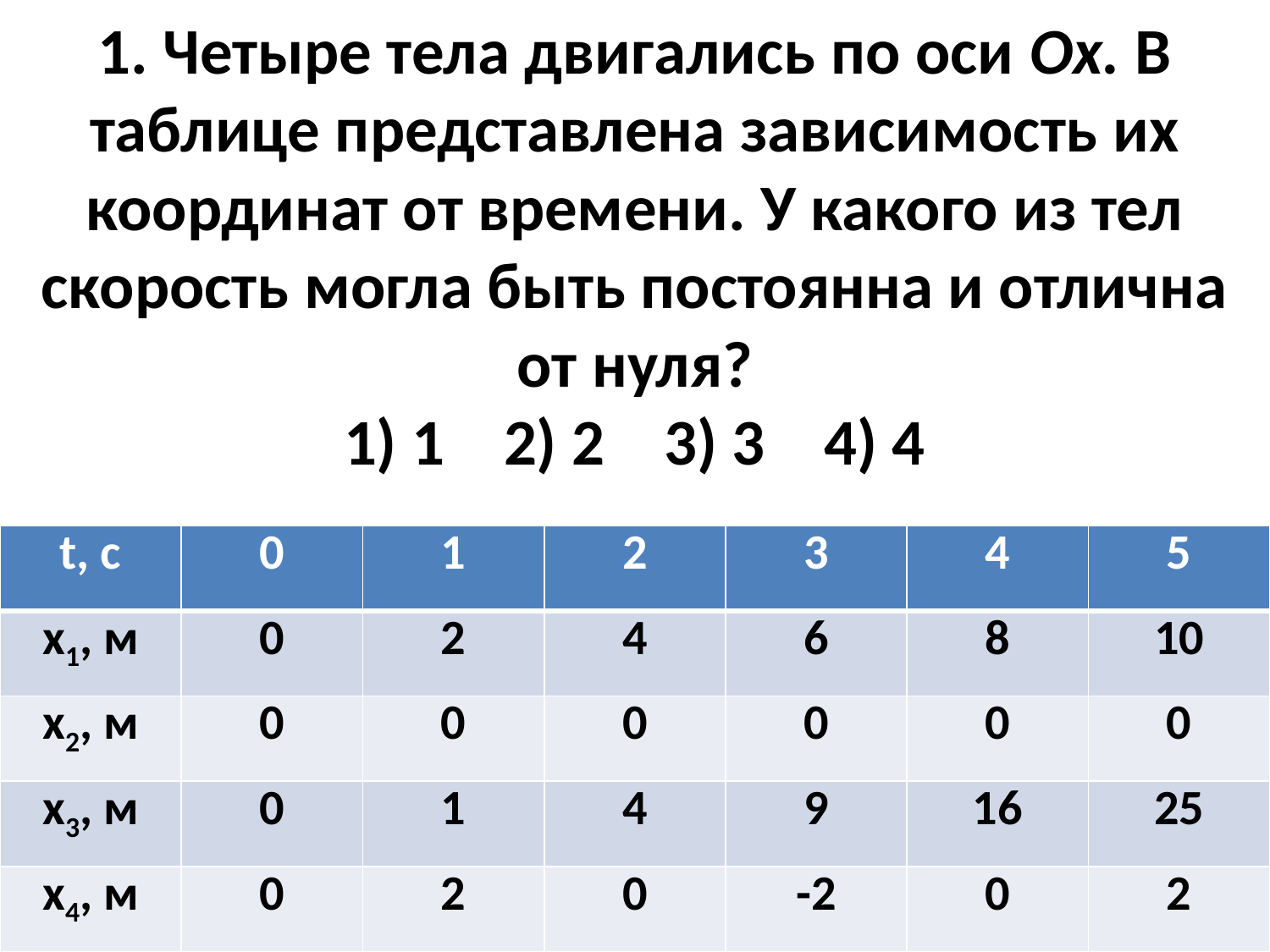

# 1. Четыре тела двигались по оси Ох. В таблице представлена зависимость их координат от времени. У какого из тел скорость могла быть постоянна и отлична от нуля? 1) 1    2) 2    3) 3    4) 4

| t, с | 0 | 1 | 2 | 3 | 4 | 5 |
| --- | --- | --- | --- | --- | --- | --- |
| х1, м | 0 | 2 | 4 | 6 | 8 | 10 |
| х2, м | 0 | 0 | 0 | 0 | 0 | 0 |
| х3, м | 0 | 1 | 4 | 9 | 16 | 25 |
| х4, м | 0 | 2 | 0 | -2 | 0 | 2 |